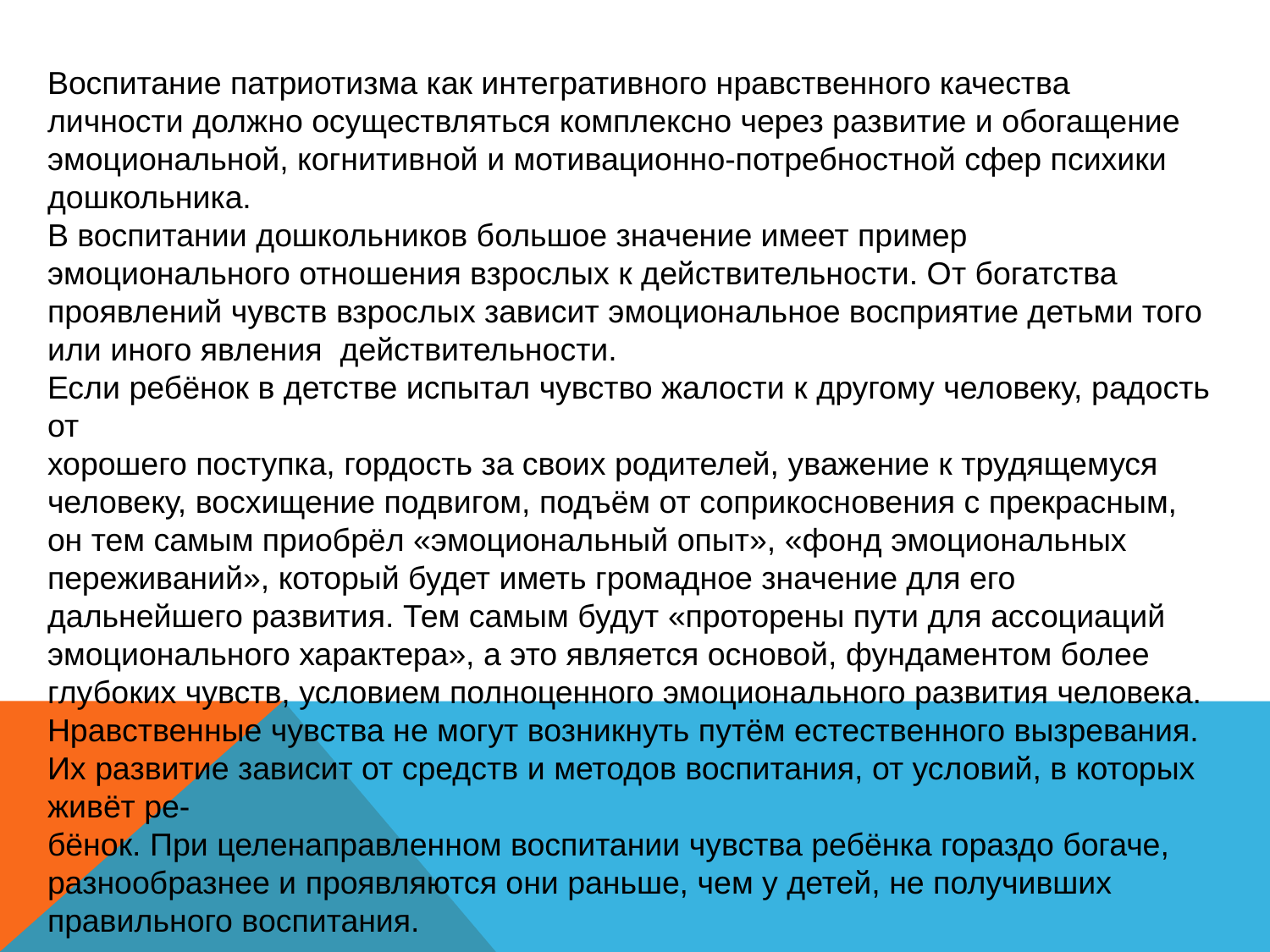

Воспитание патриотизма как интегративного нравственного качества личности должно осуществляться комплексно через развитие и обогащение эмоциональной, когнитивной и мотивационно-потребностной сфер психики дошкольника.
В воспитании дошкольников большое значение имеет пример эмоционального отношения взрослых к действительности. От богатства проявлений чувств взрослых зависит эмоциональное восприятие детьми того или иного явления  действительности.
Если ребёнок в детстве испытал чувство жалости к другому человеку, радость от
хорошего поступка, гордость за своих родителей, уважение к трудящемуся человеку, восхищение подвигом, подъём от соприкосновения с прекрасным, он тем самым приобрёл «эмоциональный опыт», «фонд эмоциональных переживаний», который будет иметь громадное значение для его дальнейшего развития. Тем самым будут «проторены пути для ассоциаций эмоционального характера», а это является основой, фундаментом более глубоких чувств, условием полноценного эмоционального развития человека.
Нравственные чувства не могут возникнуть путём естественного вызревания. Их развитие зависит от средств и методов воспитания, от условий, в которых живёт ре-
бёнок. При целенаправленном воспитании чувства ребёнка гораздо богаче, разнообразнее и проявляются они раньше, чем у детей, не получивших правильного воспитания.